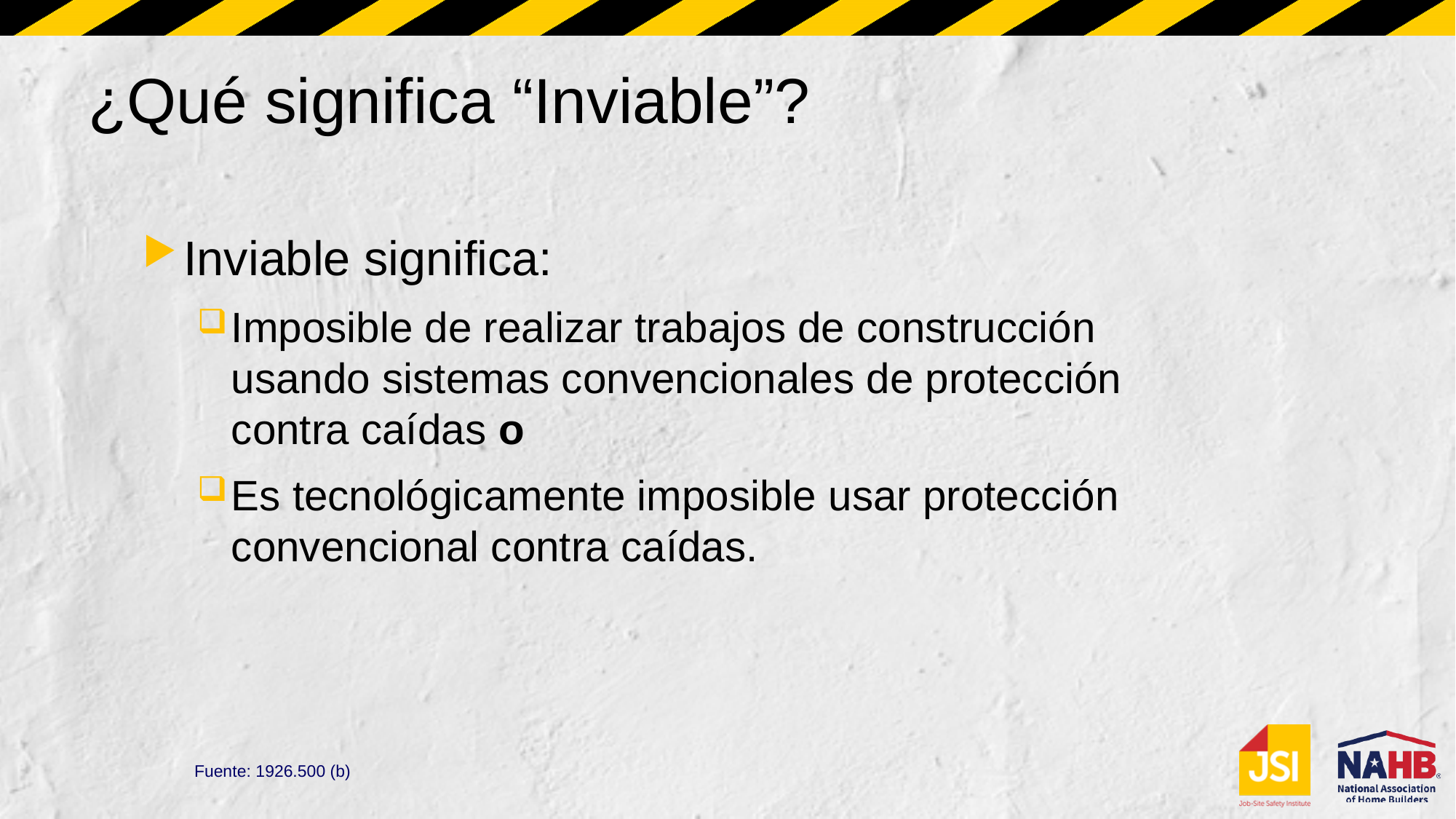

# ¿Qué significa “Inviable”?
Inviable significa:
Imposible de realizar trabajos de construcción usando sistemas convencionales de protección contra caídas o
Es tecnológicamente imposible usar protección convencional contra caídas.
Fuente: 1926.500 (b)